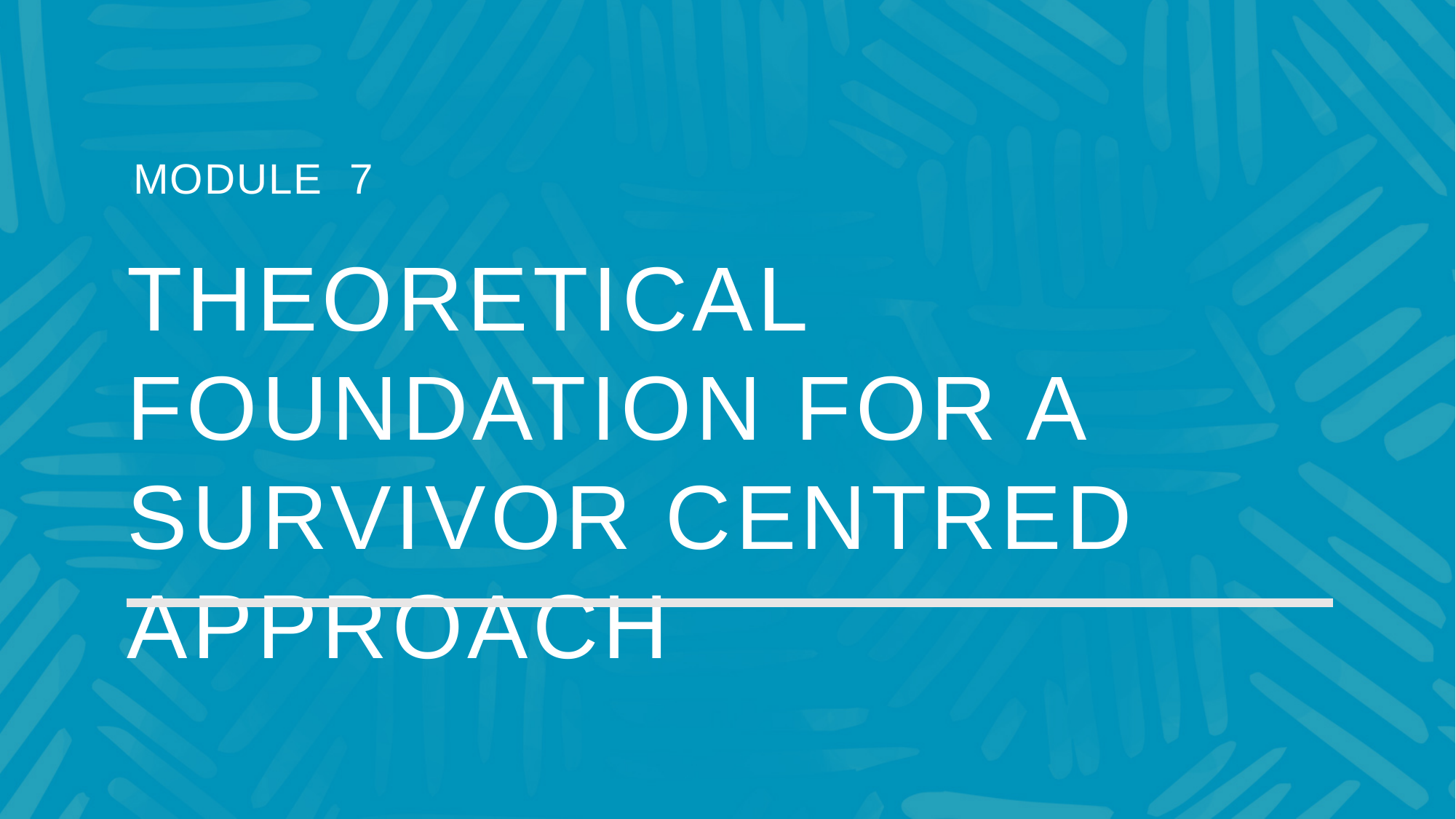

MODULE  7
# Theoretical foundation for a survivor centred approach